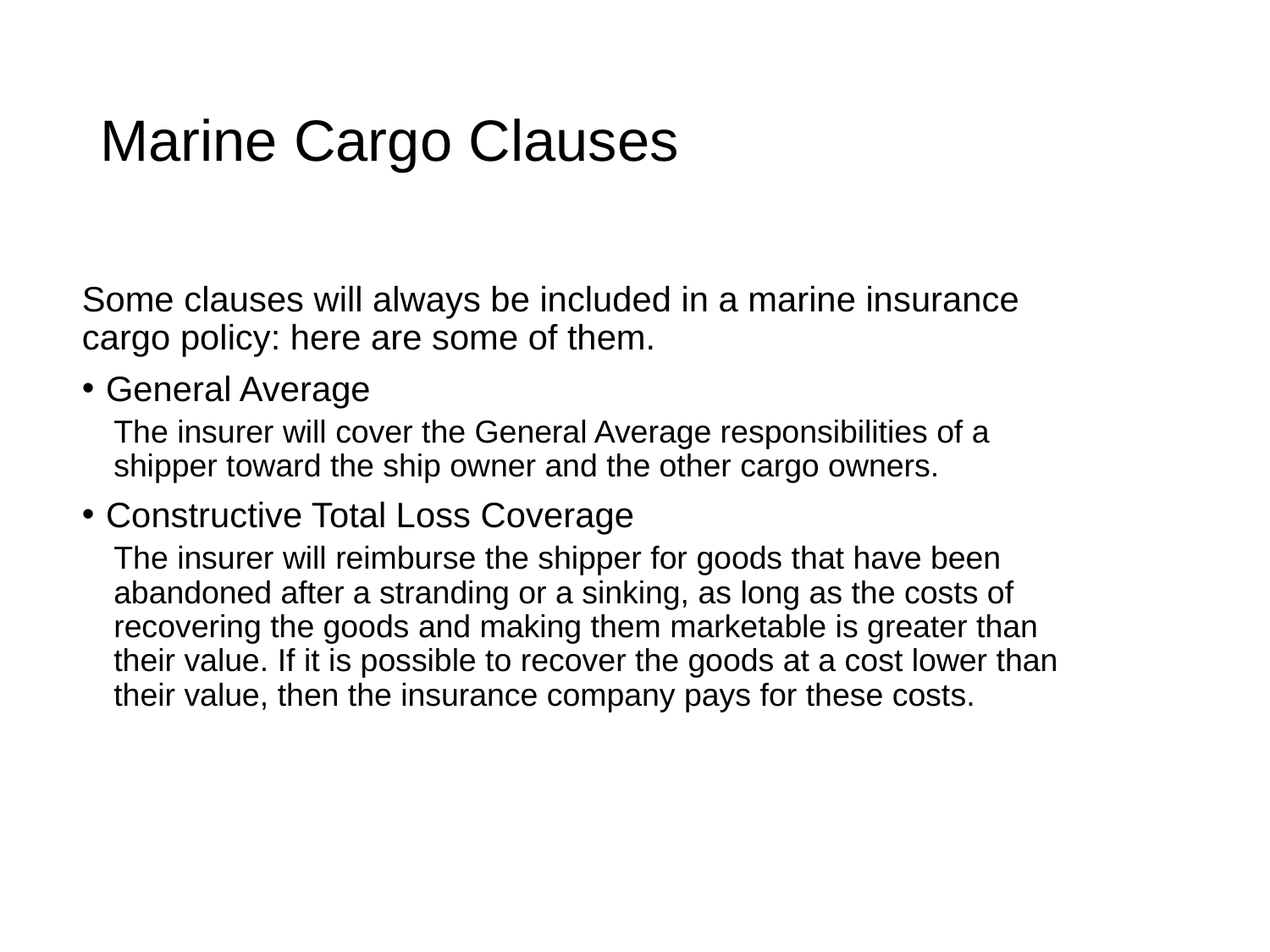

# Marine Cargo Clauses
Some clauses will always be included in a marine insurance cargo policy: here are some of them.
General Average
The insurer will cover the General Average responsibilities of a shipper toward the ship owner and the other cargo owners.
Constructive Total Loss Coverage
The insurer will reimburse the shipper for goods that have been abandoned after a stranding or a sinking, as long as the costs of recovering the goods and making them marketable is greater than their value. If it is possible to recover the goods at a cost lower than their value, then the insurance company pays for these costs.